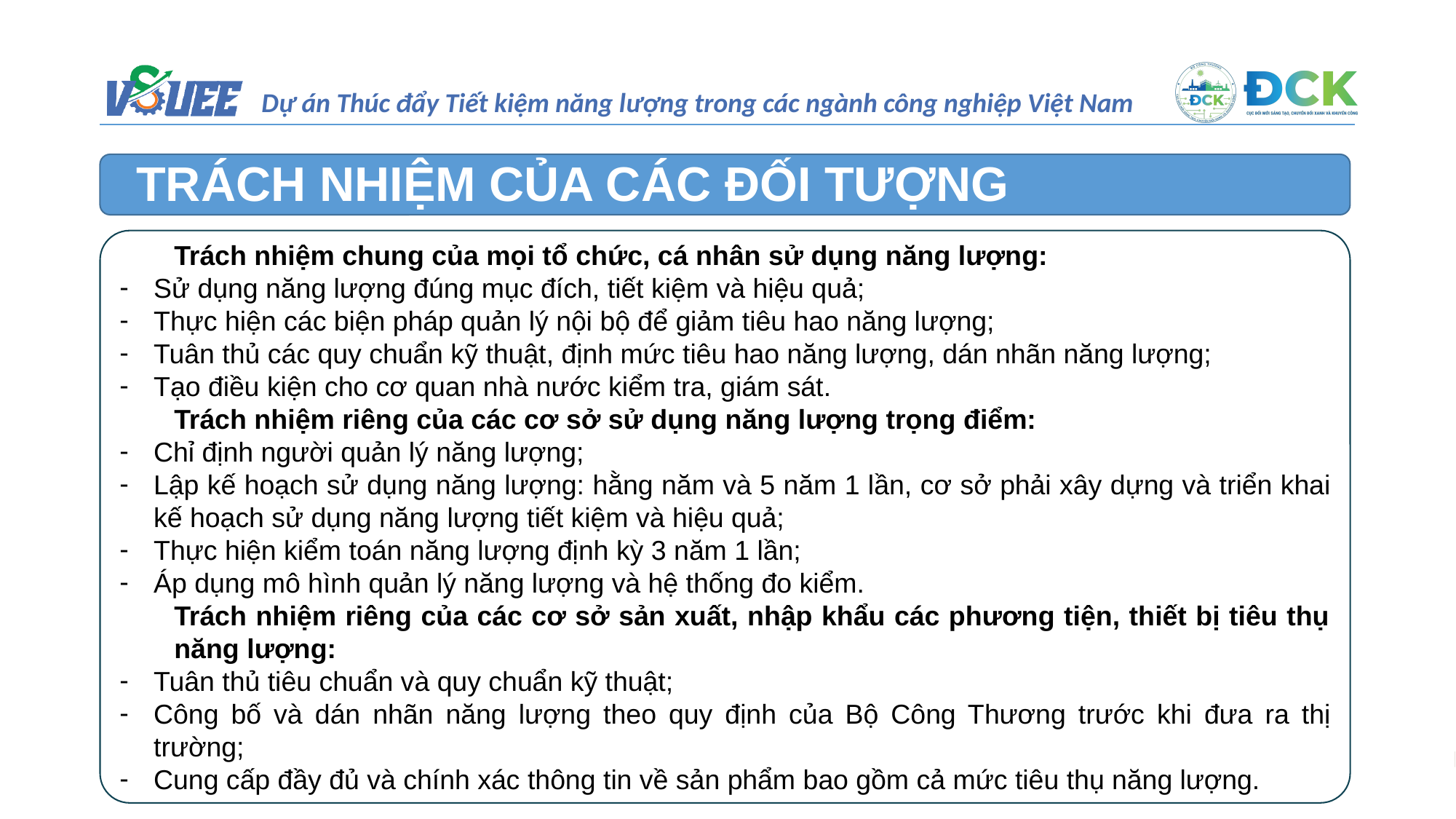

TRÁCH NHIỆM CỦA CÁC ĐỐI TƯỢNG
Trách nhiệm chung của mọi tổ chức, cá nhân sử dụng năng lượng:
Sử dụng năng lượng đúng mục đích, tiết kiệm và hiệu quả;
Thực hiện các biện pháp quản lý nội bộ để giảm tiêu hao năng lượng;
Tuân thủ các quy chuẩn kỹ thuật, định mức tiêu hao năng lượng, dán nhãn năng lượng;
Tạo điều kiện cho cơ quan nhà nước kiểm tra, giám sát.
Trách nhiệm riêng của các cơ sở sử dụng năng lượng trọng điểm:
Chỉ định người quản lý năng lượng;
Lập kế hoạch sử dụng năng lượng: hằng năm và 5 năm 1 lần, cơ sở phải xây dựng và triển khai kế hoạch sử dụng năng lượng tiết kiệm và hiệu quả;
Thực hiện kiểm toán năng lượng định kỳ 3 năm 1 lần;
Áp dụng mô hình quản lý năng lượng và hệ thống đo kiểm.
Trách nhiệm riêng của các cơ sở sản xuất, nhập khẩu các phương tiện, thiết bị tiêu thụ năng lượng:
Tuân thủ tiêu chuẩn và quy chuẩn kỹ thuật;
Công bố và dán nhãn năng lượng theo quy định của Bộ Công Thương trước khi đưa ra thị trường;
Cung cấp đầy đủ và chính xác thông tin về sản phẩm bao gồm cả mức tiêu thụ năng lượng.